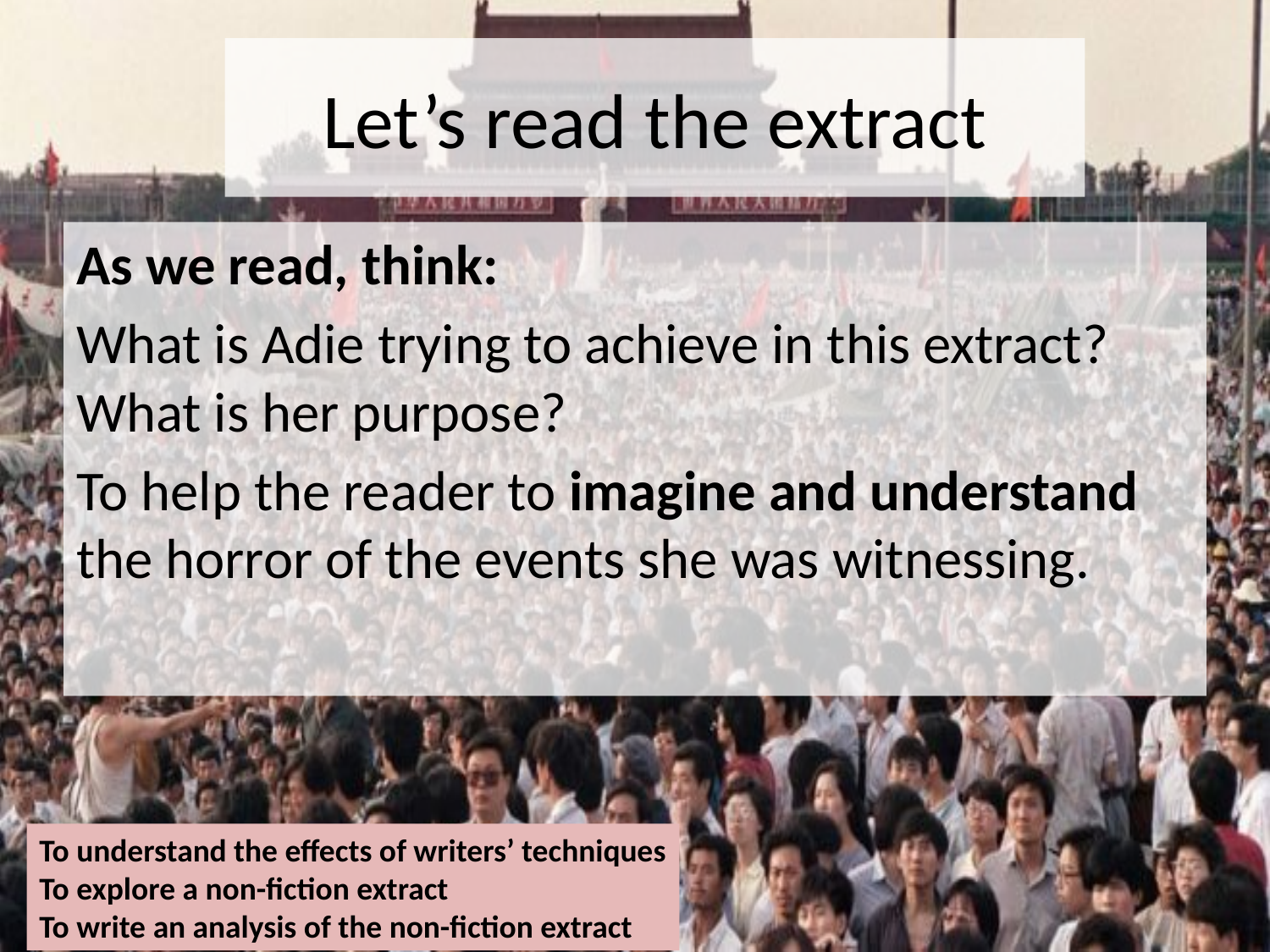

# Let’s read the extract
As we read, think:
What is Adie trying to achieve in this extract?  What is her purpose?
To help the reader to imagine and understand the horror of the events she was witnessing.

To understand the effects of writers’ techniques
To explore a non-fiction extract
To write an analysis of the non-fiction extract